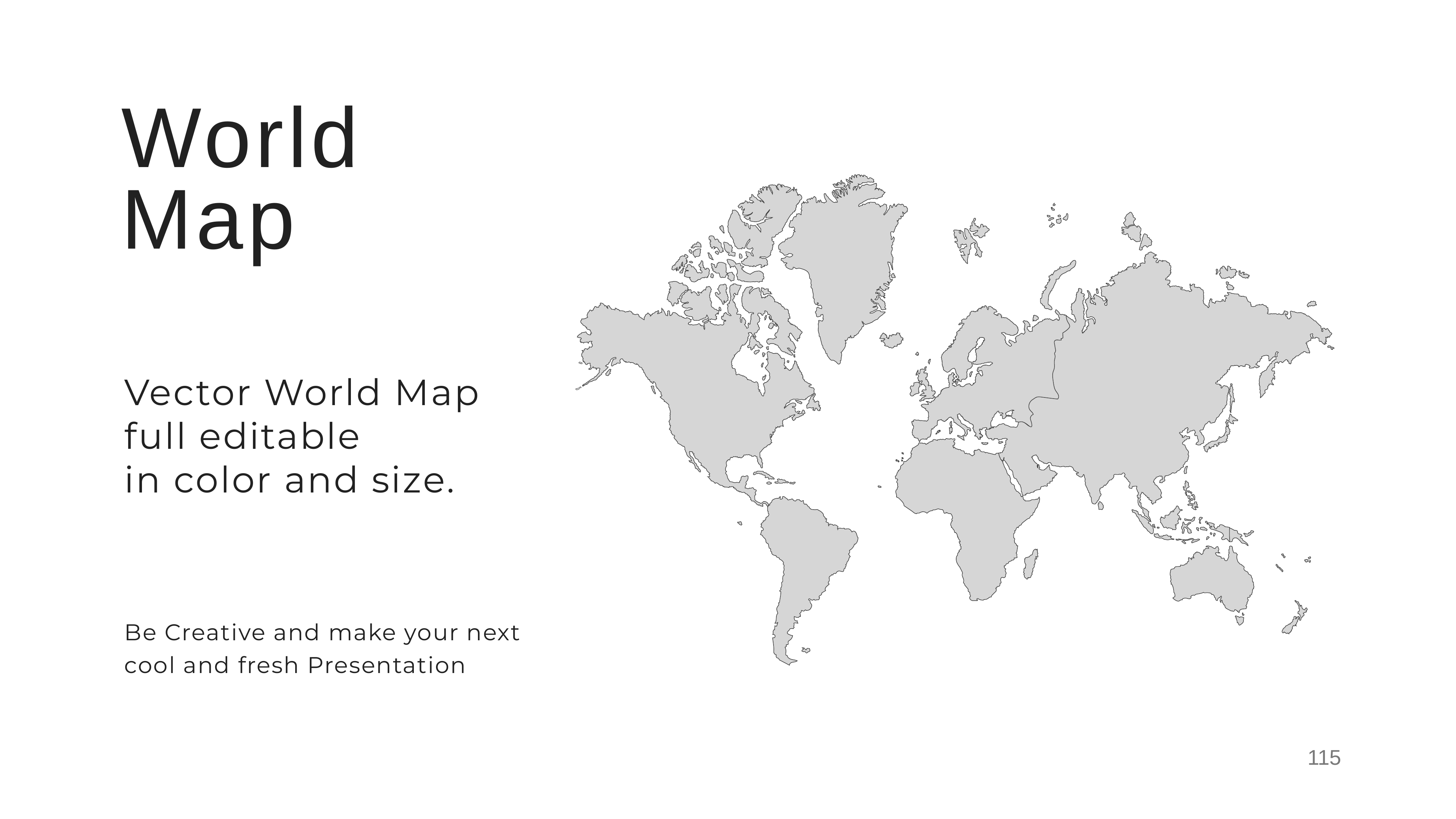

# World
Map

Vector World Map
full editable
in color and size.

Be Creative and make your next cool and fresh Presentation
115